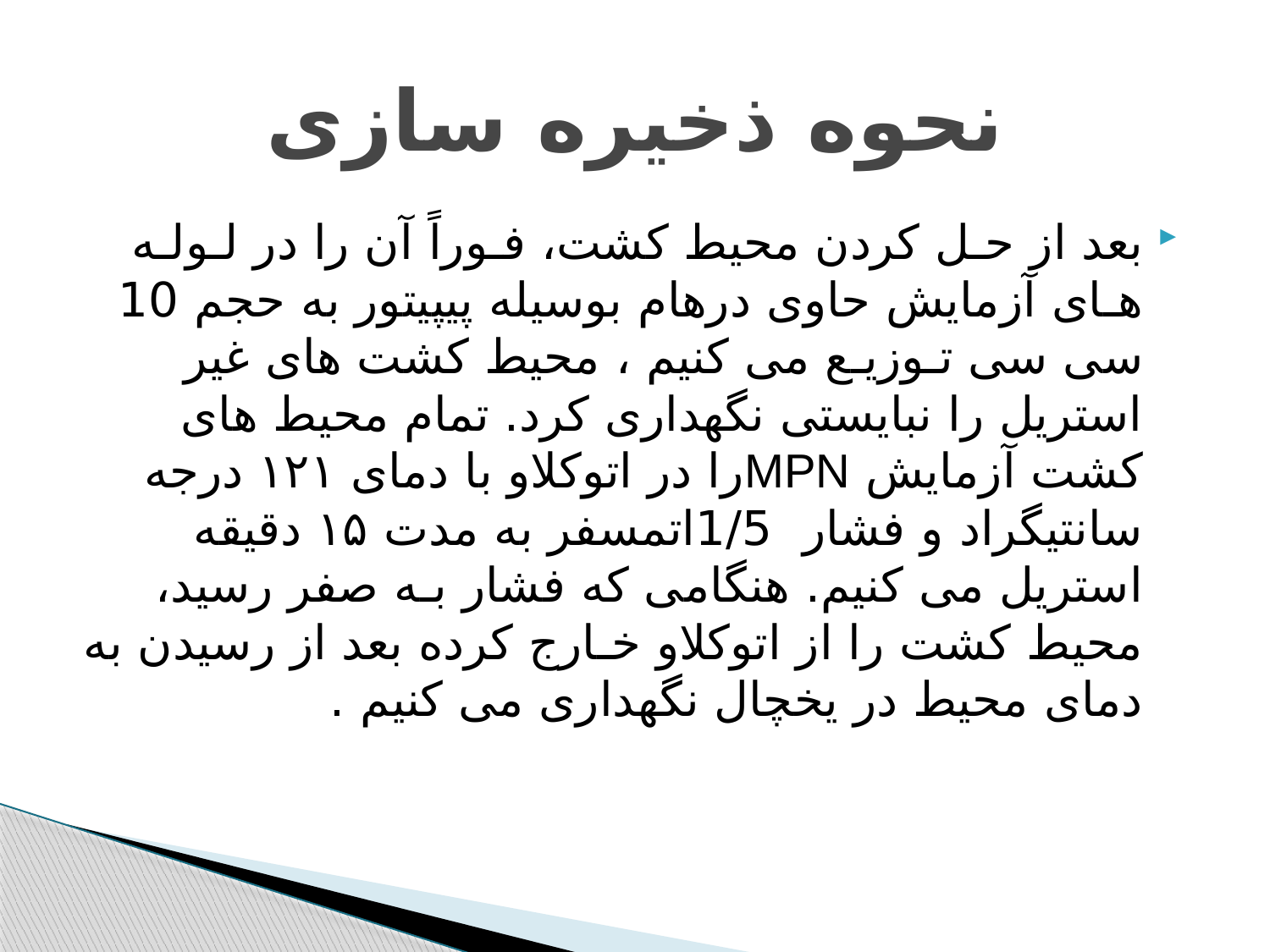

# نحوه ذخیره سازی
بعد از حـل کردن محیط کشت، فـوراً آن را در لـولـه هـای آزمایش حاوی درهام بوسیله پیپیتور به حجم 10 سی سی تـوزیـع می کنیم ، محیط کشت های غیر استریل را نبایستی نگهداری کرد. تمام محیط های کشت آزمایش MPNرا در اتوکلاو با دمای ۱۲۱ درجه سانتیگراد و فشار  1/5اتمسفر به مدت ۱۵ دقیقه استریل می کنیم. هنگامی که فشار بـه صفر رسید، محیط کشت را از اتوکلاو خـارج کرده بعد از رسیدن به دمای محیط در یخچال نگهداری می کنیم .